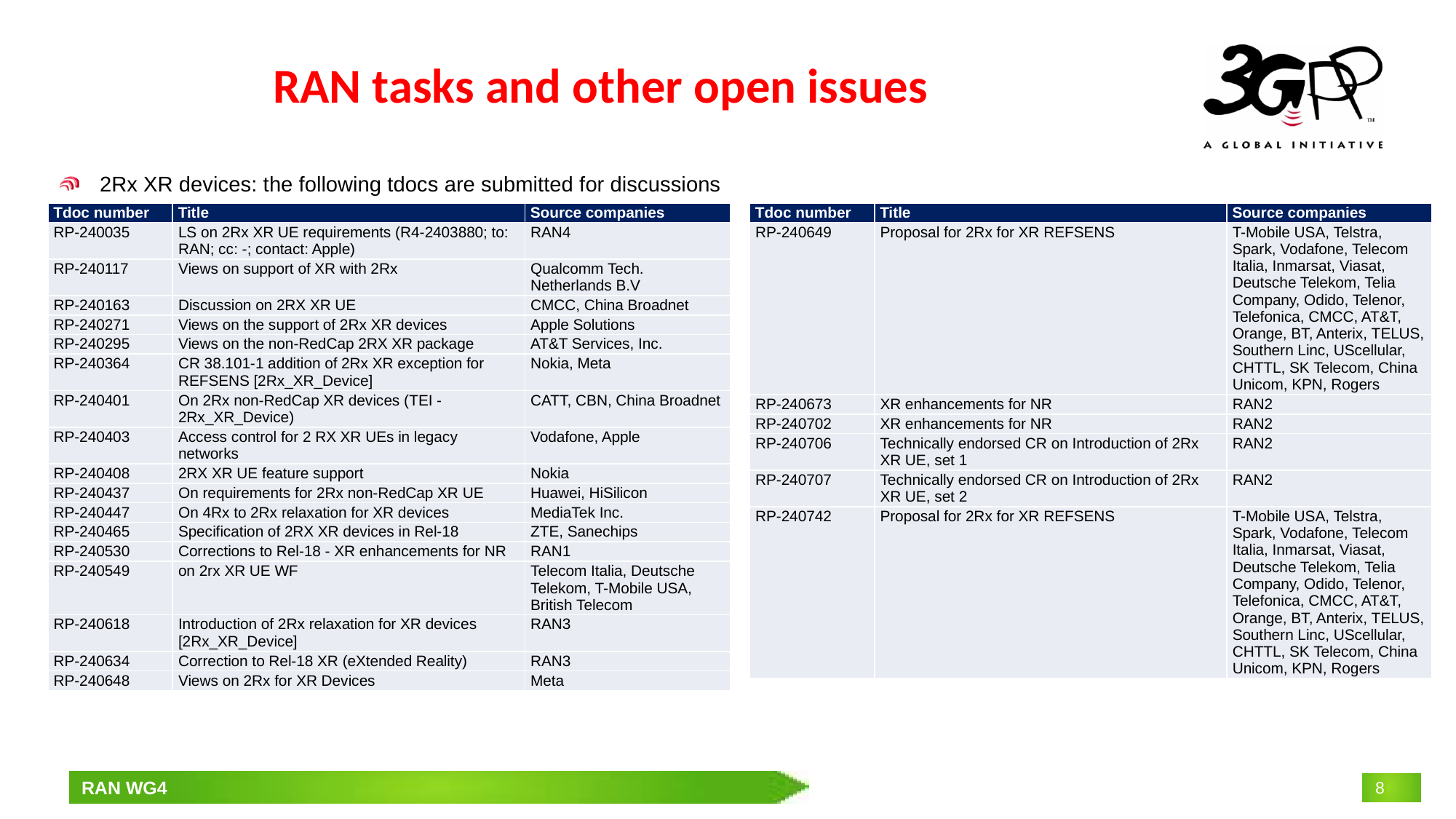

# RAN tasks and other open issues
2Rx XR devices: the following tdocs are submitted for discussions

| Tdoc number | Title | Source companies |
| --- | --- | --- |
| RP-240035 | LS on 2Rx XR UE requirements (R4-2403880; to: RAN; cc: -; contact: Apple) | RAN4 |
| RP-240117 | Views on support of XR with 2Rx | Qualcomm Tech. Netherlands B.V |
| RP-240163 | Discussion on 2RX XR UE | CMCC, China Broadnet |
| RP-240271 | Views on the support of 2Rx XR devices | Apple Solutions |
| RP-240295 | Views on the non-RedCap 2RX XR package | AT&T Services, Inc. |
| RP-240364 | CR 38.101-1 addition of 2Rx XR exception for REFSENS [2Rx\_XR\_Device] | Nokia, Meta |
| RP-240401 | On 2Rx non-RedCap XR devices (TEI - 2Rx\_XR\_Device) | CATT, CBN, China Broadnet |
| RP-240403 | Access control for 2 RX XR UEs in legacy networks | Vodafone, Apple |
| RP-240408 | 2RX XR UE feature support | Nokia |
| RP-240437 | On requirements for 2Rx non-RedCap XR UE | Huawei, HiSilicon |
| RP-240447 | On 4Rx to 2Rx relaxation for XR devices | MediaTek Inc. |
| RP-240465 | Specification of 2RX XR devices in Rel-18 | ZTE, Sanechips |
| RP-240530 | Corrections to Rel-18 - XR enhancements for NR | RAN1 |
| RP-240549 | on 2rx XR UE WF | Telecom Italia, Deutsche Telekom, T-Mobile USA, British Telecom |
| RP-240618 | Introduction of 2Rx relaxation for XR devices [2Rx\_XR\_Device] | RAN3 |
| RP-240634 | Correction to Rel-18 XR (eXtended Reality) | RAN3 |
| RP-240648 | Views on 2Rx for XR Devices | Meta |
| Tdoc number | Title | Source companies |
| --- | --- | --- |
| RP-240649 | Proposal for 2Rx for XR REFSENS | T-Mobile USA, Telstra, Spark, Vodafone, Telecom Italia, Inmarsat, Viasat, Deutsche Telekom, Telia Company, Odido, Telenor, Telefonica, CMCC, AT&T, Orange, BT, Anterix, TELUS, Southern Linc, UScellular, CHTTL, SK Telecom, China Unicom, KPN, Rogers |
| RP-240673 | XR enhancements for NR | RAN2 |
| RP-240702 | XR enhancements for NR | RAN2 |
| RP-240706 | Technically endorsed CR on Introduction of 2Rx XR UE, set 1 | RAN2 |
| RP-240707 | Technically endorsed CR on Introduction of 2Rx XR UE, set 2 | RAN2 |
| RP-240742 | Proposal for 2Rx for XR REFSENS | T-Mobile USA, Telstra, Spark, Vodafone, Telecom Italia, Inmarsat, Viasat, Deutsche Telekom, Telia Company, Odido, Telenor, Telefonica, CMCC, AT&T, Orange, BT, Anterix, TELUS, Southern Linc, UScellular, CHTTL, SK Telecom, China Unicom, KPN, Rogers |